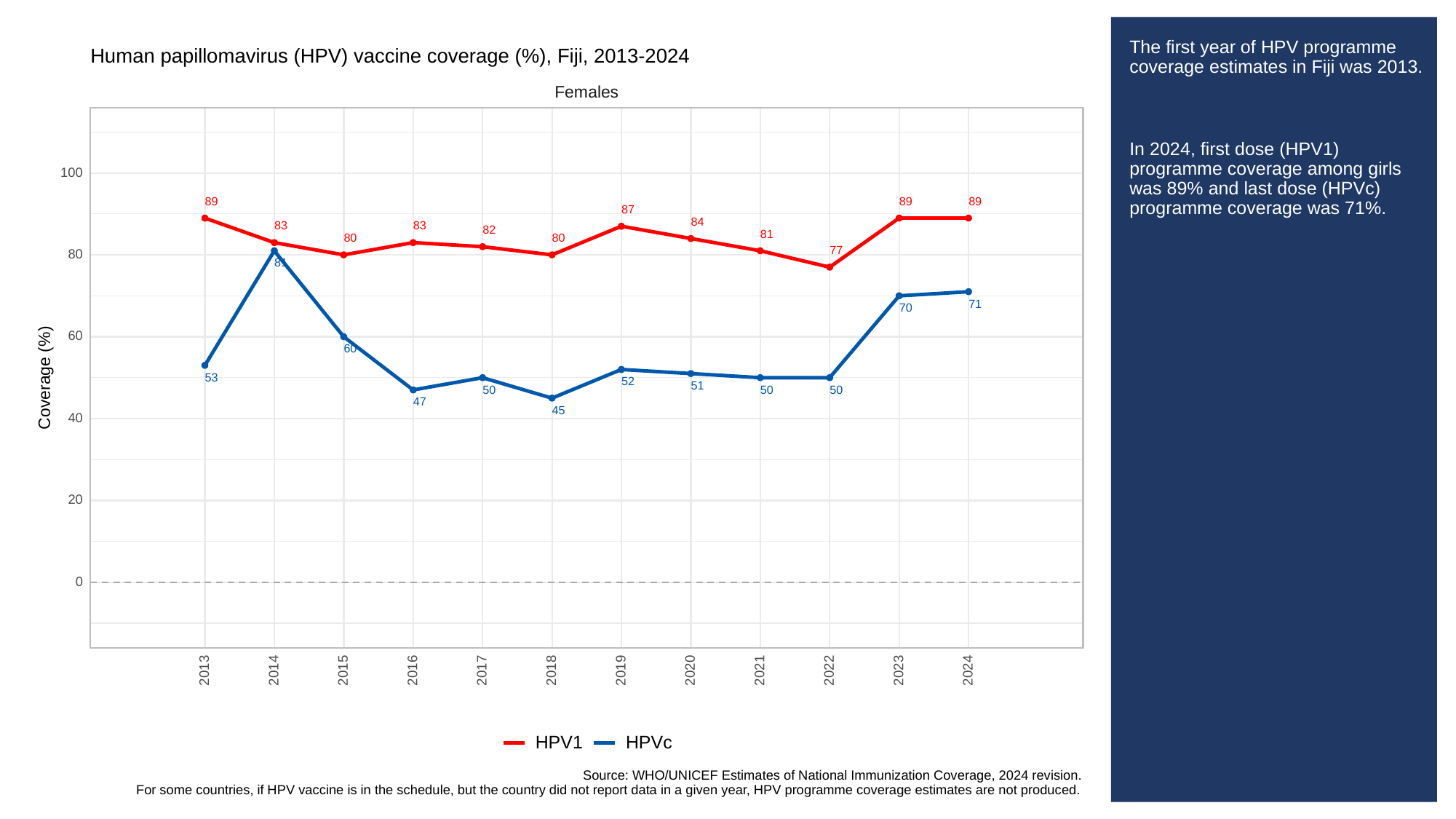

# The first year of HPV programme coverage estimates in Fiji was 2013.

In 2024, first dose (HPV1) programme coverage among girls was 89% and last dose (HPVc) programme coverage was 71%.

Human papillomavirus (HPV) vaccine coverage (%), Fiji, 2013-2024
Females

100

89
89
89
87

84

83
83

82
81
80
80

77

80

81

71
70
60

60

Coverage (%)

53

52
51
50
50
50

47
45
40

20

0

2013
2023
2014
2015
2016
2017
2018
2019
2020
2021
2022
2024
HPVc
HPV1

Source: WHO/UNICEF Estimates of National Immunization Coverage, 2024 revision.
For some countries, if HPV vaccine is in the schedule, but the country did not report data in a given year, HPV programme coverage estimates are not produced.